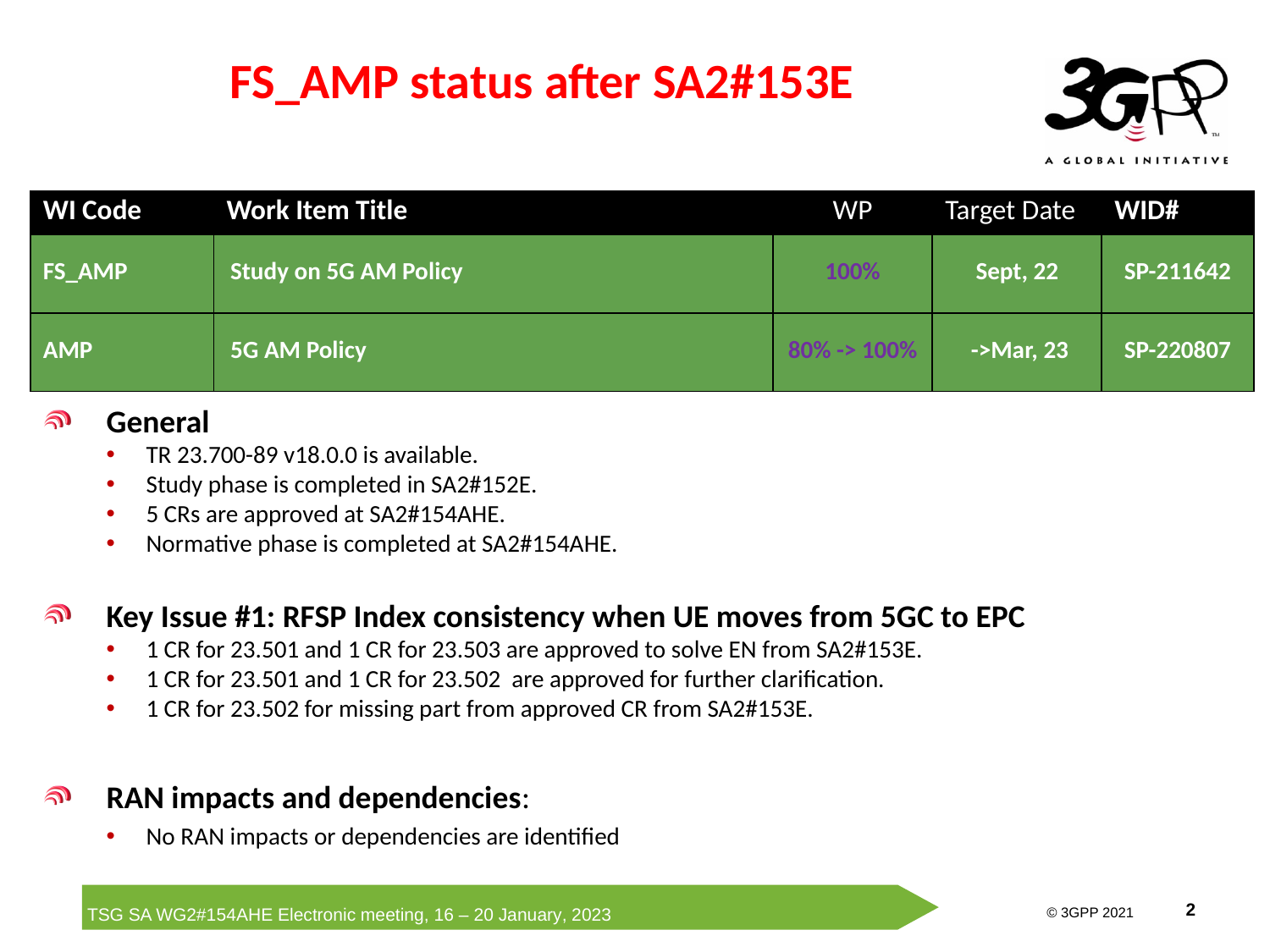

# FS_AMP status after SA2#153E
| WI Code | Work Item Title | WP | Target Date | WID# |
| --- | --- | --- | --- | --- |
| FS\_AMP | Study on 5G AM Policy | 100% | Sept, 22 | SP-211642 |
| AMP | 5G AM Policy | 80% -> 100% | ->Mar, 23 | SP-220807 |
General
TR 23.700-89 v18.0.0 is available.
Study phase is completed in SA2#152E.
5 CRs are approved at SA2#154AHE.
Normative phase is completed at SA2#154AHE.

Key Issue #1: RFSP Index consistency when UE moves from 5GC to EPC
1 CR for 23.501 and 1 CR for 23.503 are approved to solve EN from SA2#153E.
1 CR for 23.501 and 1 CR for 23.502  are approved for further clarification.
1 CR for 23.502 for missing part from approved CR from SA2#153E.

RAN impacts and dependencies:
No RAN impacts or dependencies are identified